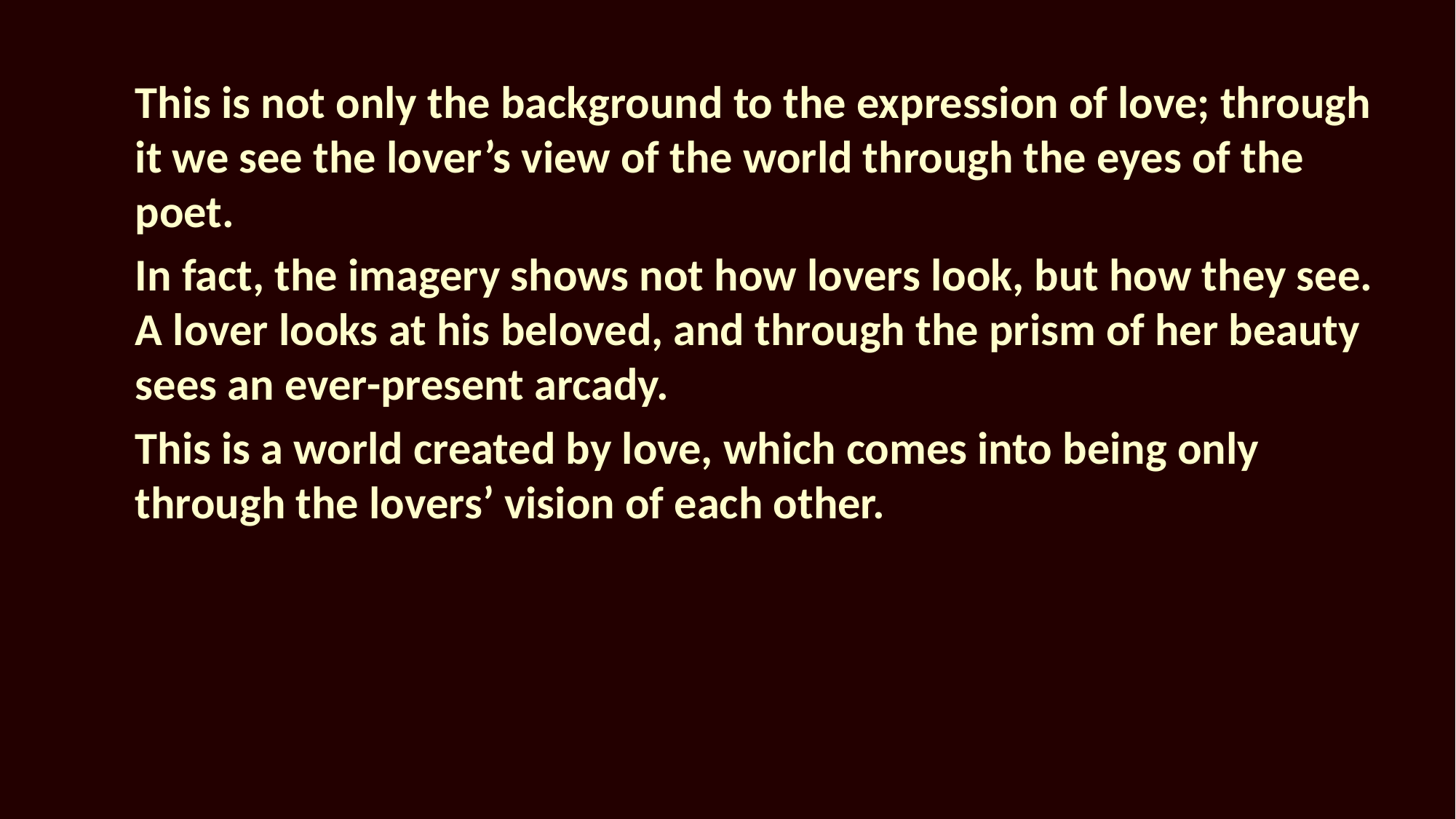

This is not only the background to the expression of love; through it we see the lover’s view of the world through the eyes of the poet.
In fact, the imagery shows not how lovers look, but how they see. A lover looks at his beloved, and through the prism of her beauty sees an ever-present arcady.
This is a world created by love, which comes into being only through the lovers’ vision of each other.